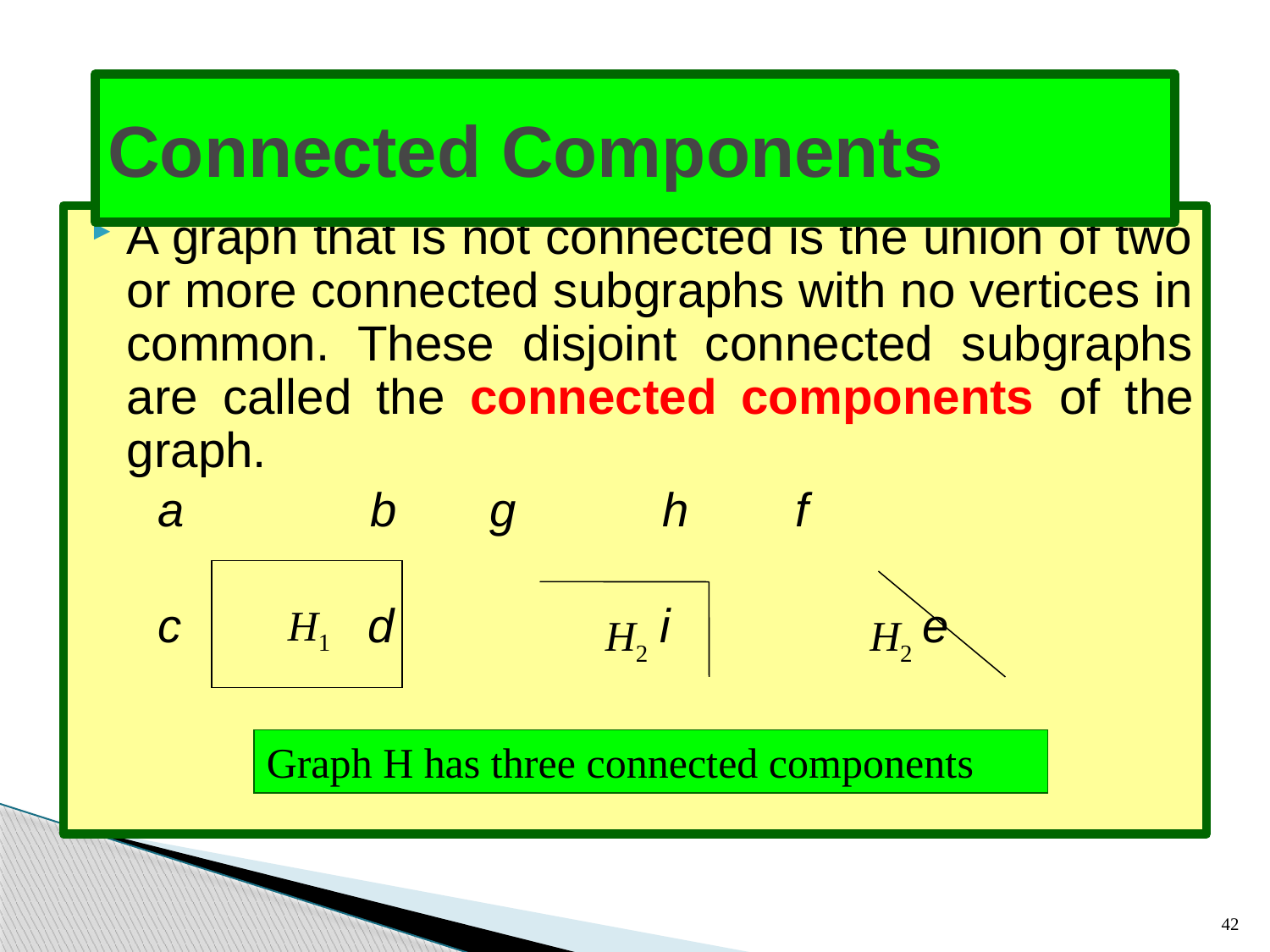

# Connected Components
A graph that is not connected is the union of two or more connected subgraphs with no vertices in common. These disjoint connected subgraphs are called the connected components of the graph.
     a              b       g           h        f

     c              d                    i                   e

H1
H2
H2
Graph H has three connected components

42